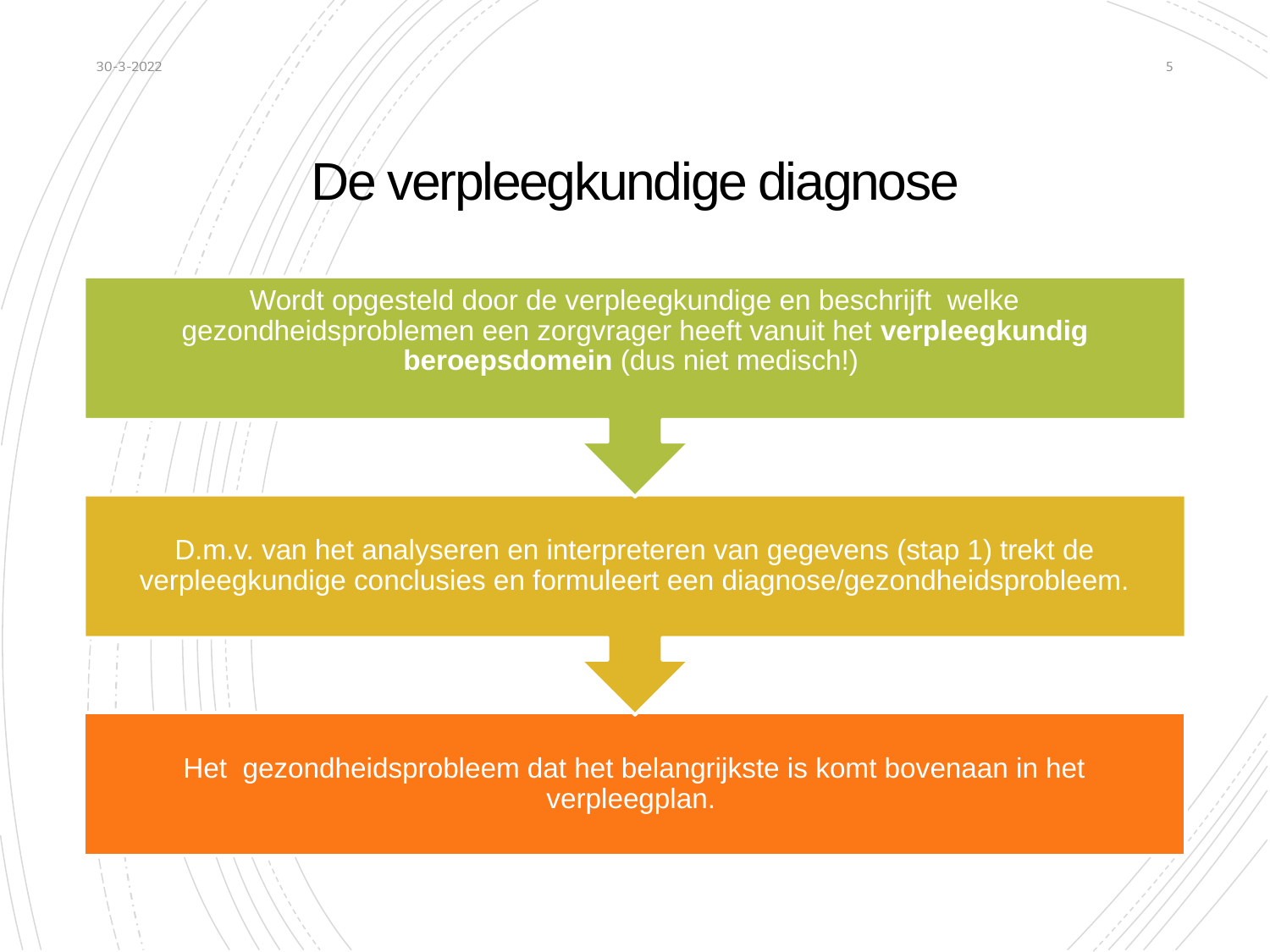

30-3-2022
5
# De verpleegkundige diagnose
Het  gezondheidsprobleem dat het belangrijkste is komt bovenaan in het verpleegplan.
D.m.v. van het analyseren en interpreteren van gegevens (stap 1) trekt de verpleegkundige conclusies en formuleert een diagnose/gezondheidsprobleem.
Wordt opgesteld door de verpleegkundige en beschrijft  welke gezondheidsproblemen een zorgvrager heeft vanuit het verpleegkundig beroepsdomein (dus niet medisch!)